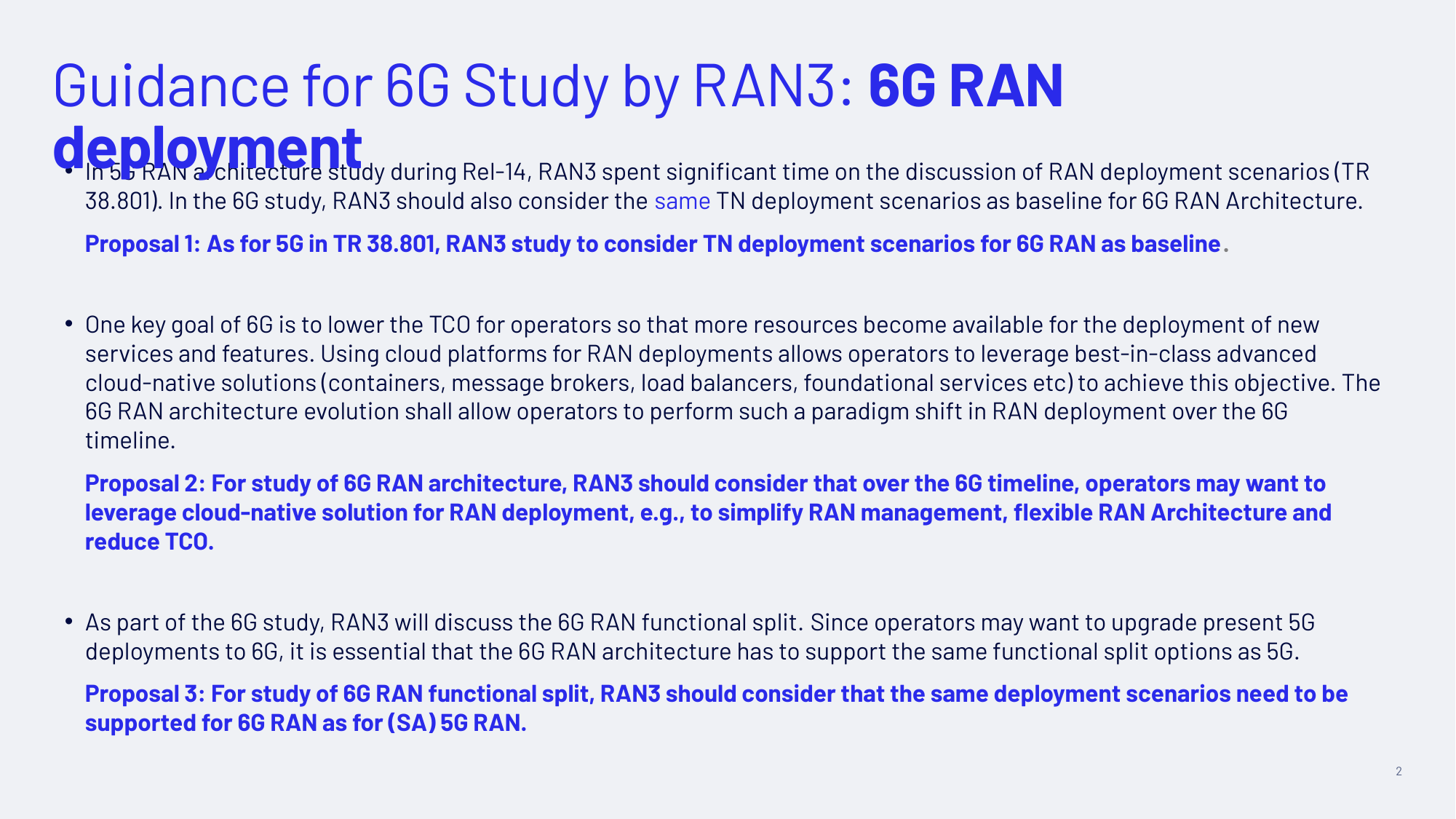

# Guidance for 6G Study by RAN3: 6G RAN deployment
In 5G RAN architecture study during Rel-14, RAN3 spent significant time on the discussion of RAN deployment scenarios (TR 38.801). In the 6G study, RAN3 should also consider the same TN deployment scenarios as baseline for 6G RAN Architecture.
Proposal 1: As for 5G in TR 38.801, RAN3 study to consider TN deployment scenarios for 6G RAN as baseline.

One key goal of 6G is to lower the TCO for operators so that more resources become available for the deployment of new services and features. Using cloud platforms for RAN deployments allows operators to leverage best-in-class advanced cloud-native solutions (containers, message brokers, load balancers, foundational services etc) to achieve this objective. The 6G RAN architecture evolution shall allow operators to perform such a paradigm shift in RAN deployment over the 6G timeline.
Proposal 2: For study of 6G RAN architecture, RAN3 should consider that over the 6G timeline, operators may want to leverage cloud-native solution for RAN deployment, e.g., to simplify RAN management, flexible RAN Architecture and reduce TCO.

As part of the 6G study, RAN3 will discuss the 6G RAN functional split. Since operators may want to upgrade present 5G deployments to 6G, it is essential that the 6G RAN architecture has to support the same functional split options as 5G.
Proposal 3: For study of 6G RAN functional split, RAN3 should consider that the same deployment scenarios need to be supported for 6G RAN as for (SA) 5G RAN.